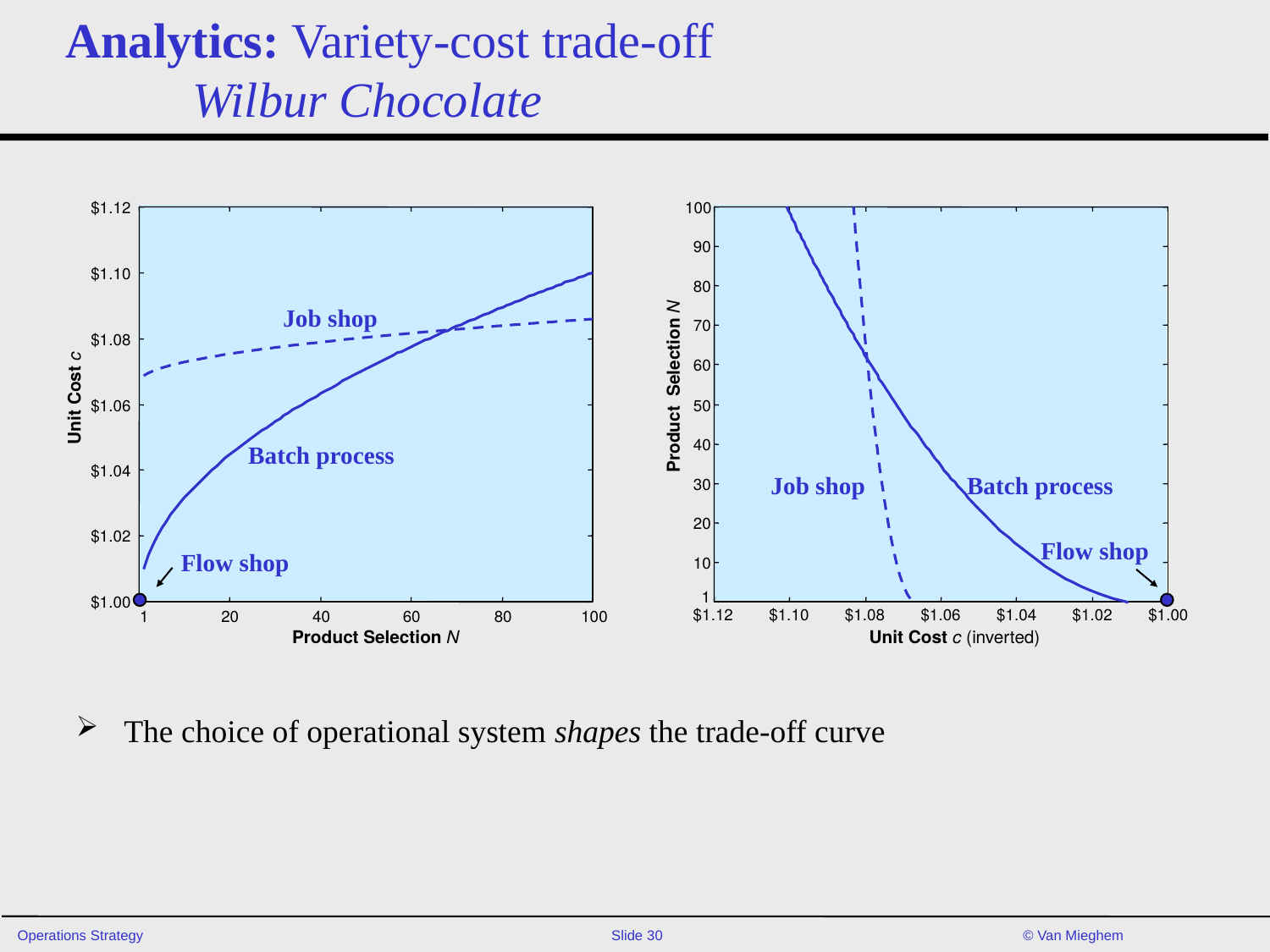

# Analytics: Variety-cost trade-off Wilbur Chocolate
$1.12
100

90

80

70

60

Product  Selection N
50

40

Batch process
30

20

10

1

$1.12
$1.10
$1.08
$1.06
$1.04
$1.02
$1.00
Unit Cost c (inverted)

Job shop

Job shop

$1.10

$1.08

Unit Cost c
$1.06

Batch process
$1.04

$1.02
Flow shop
Flow shop

$1.00

1
20
40
60
80
100
Product Selection N
The choice of operational system shapes the trade-off curve